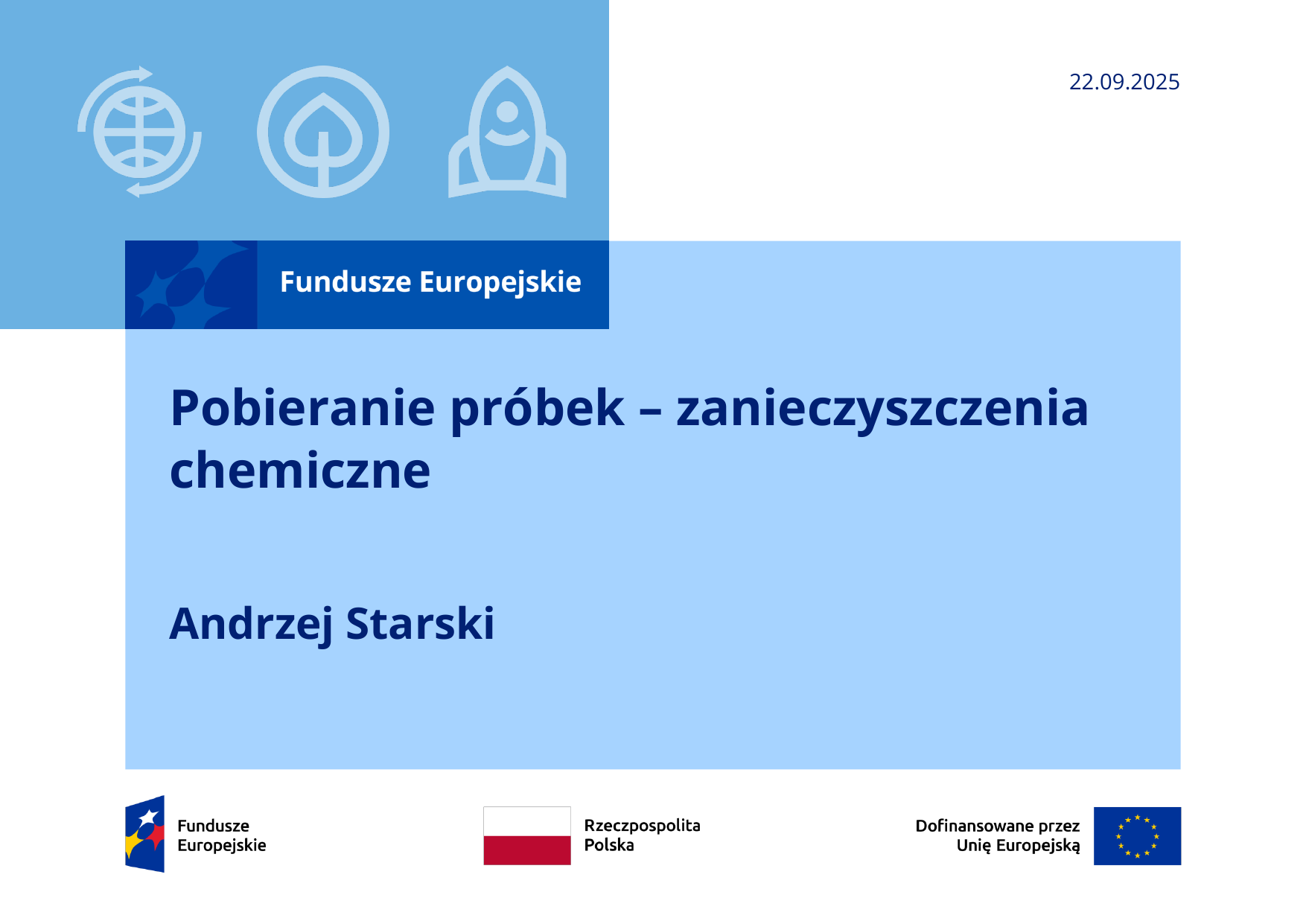

22.09.2025
# Pobieranie próbek – zanieczyszczenia chemiczne
Andrzej Starski